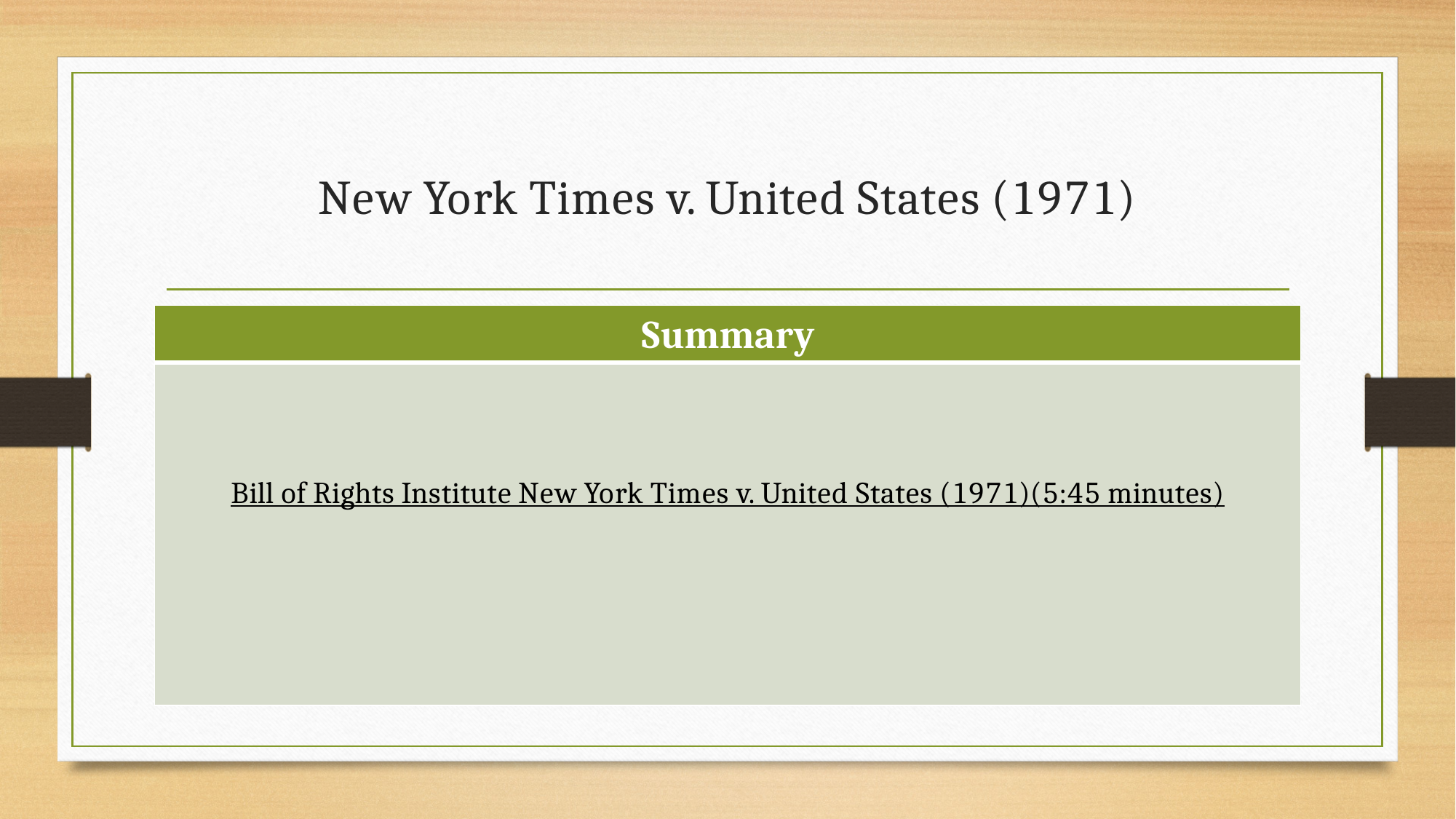

# New York Times v. United States (1971)
| Summary |
| --- |
| Bill of Rights Institute New York Times v. United States (1971)(5:45 minutes) |